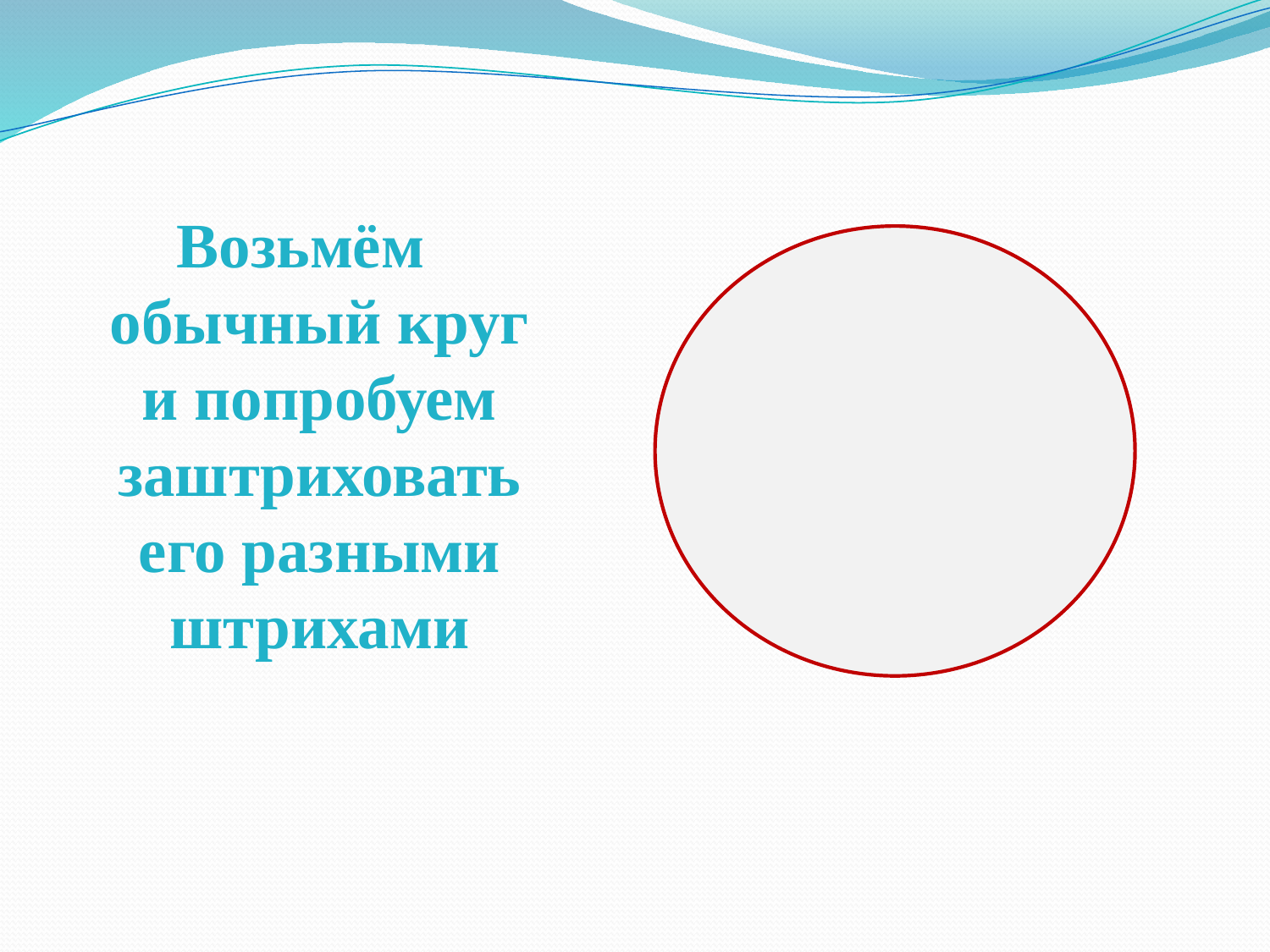

Возьмём обычный круг и попробуем заштриховать его разными штрихами